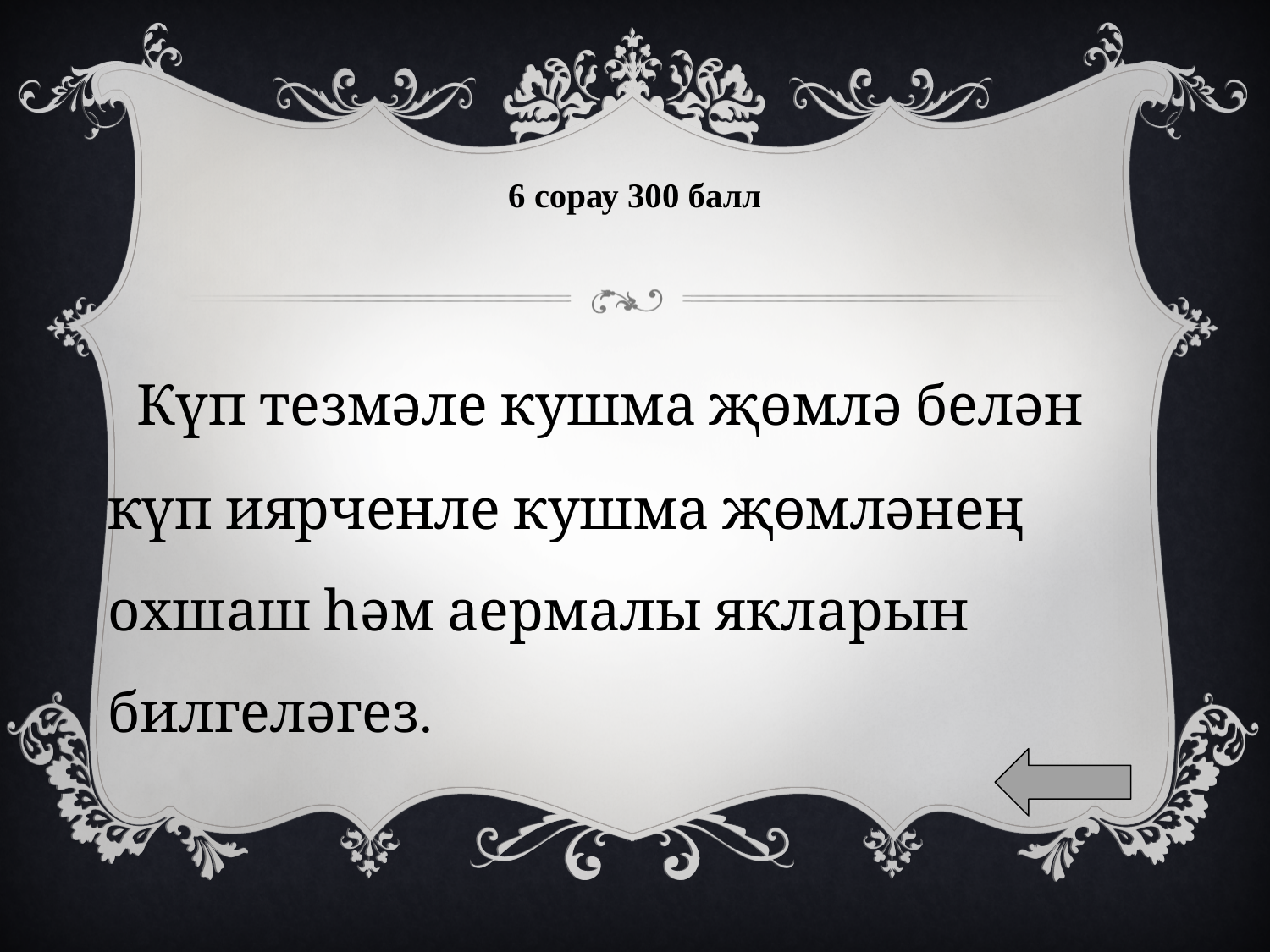

# 6 сорау 300 балл
  Күп тезмәле кушма җөмлә белән күп иярченле кушма җөмләнең охшаш һәм аермалы якларын билгеләгез.